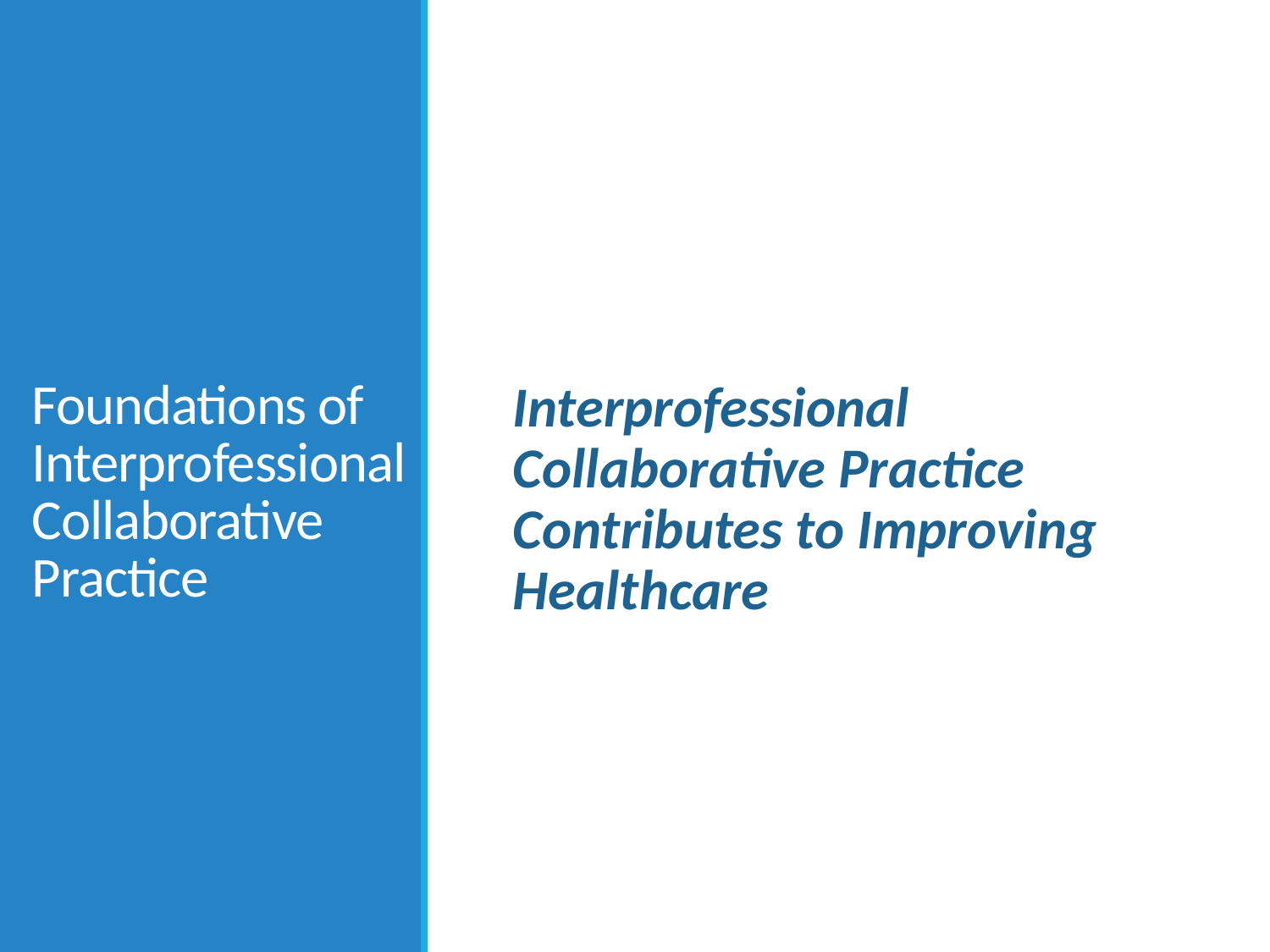

Interprofessional Collaborative Practice Contributes to Improving Healthcare
# Foundations of Interprofessional Collaborative Practice